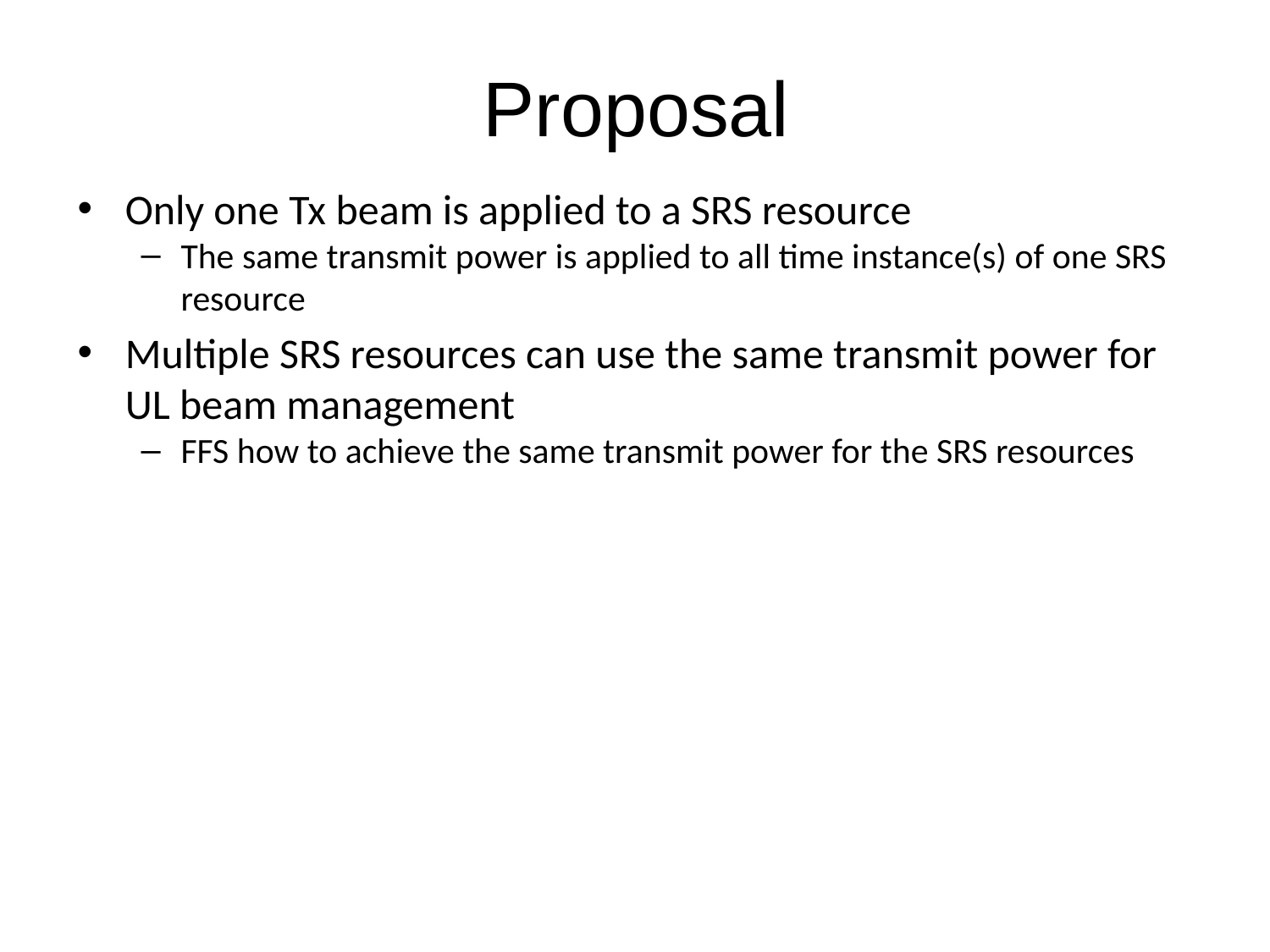

# Proposal
Only one Tx beam is applied to a SRS resource
The same transmit power is applied to all time instance(s) of one SRS resource
Multiple SRS resources can use the same transmit power for UL beam management
FFS how to achieve the same transmit power for the SRS resources